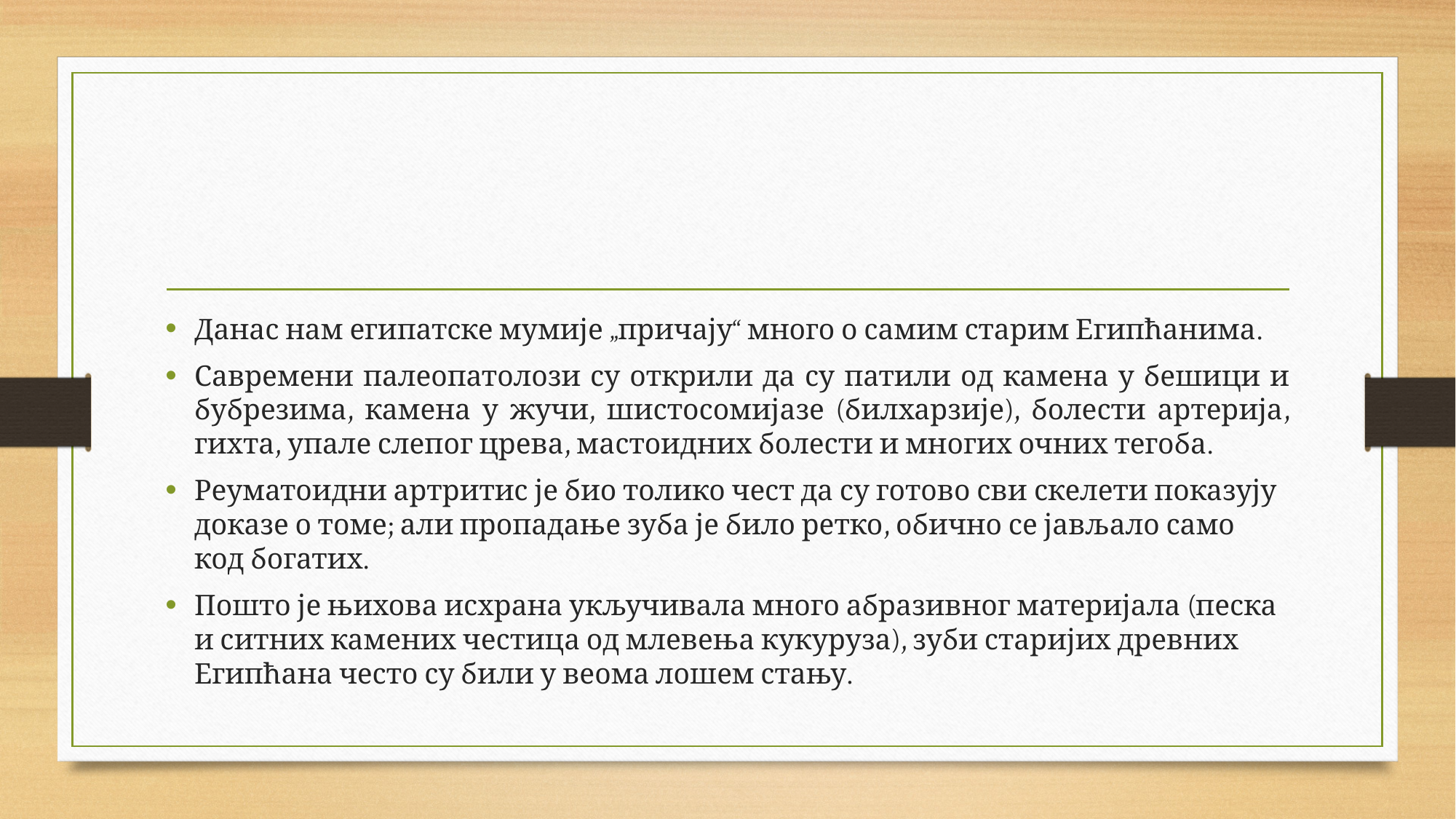

Данас нам египатске мумије „причају“ много о самим старим Египћанима.
Савремени палеопатолози су открили да су патили од камена у бешици и бубрезима, камена у жучи, шистосомијазе (билхарзије), болести артерија, гихта, упале слепог црева, мастоидних болести и многих очних тегоба.
Реуматоидни артритис је био толико чест да су готово сви скелети показују доказе о томе; али пропадање зуба је било ретко, обично се јављало само код богатих.
Пошто је њихова исхрана укључивала много абразивног материјала (песка и ситних камених честица од млевења кукуруза), зуби старијих древних Египћана често су били у веома лошем стању.